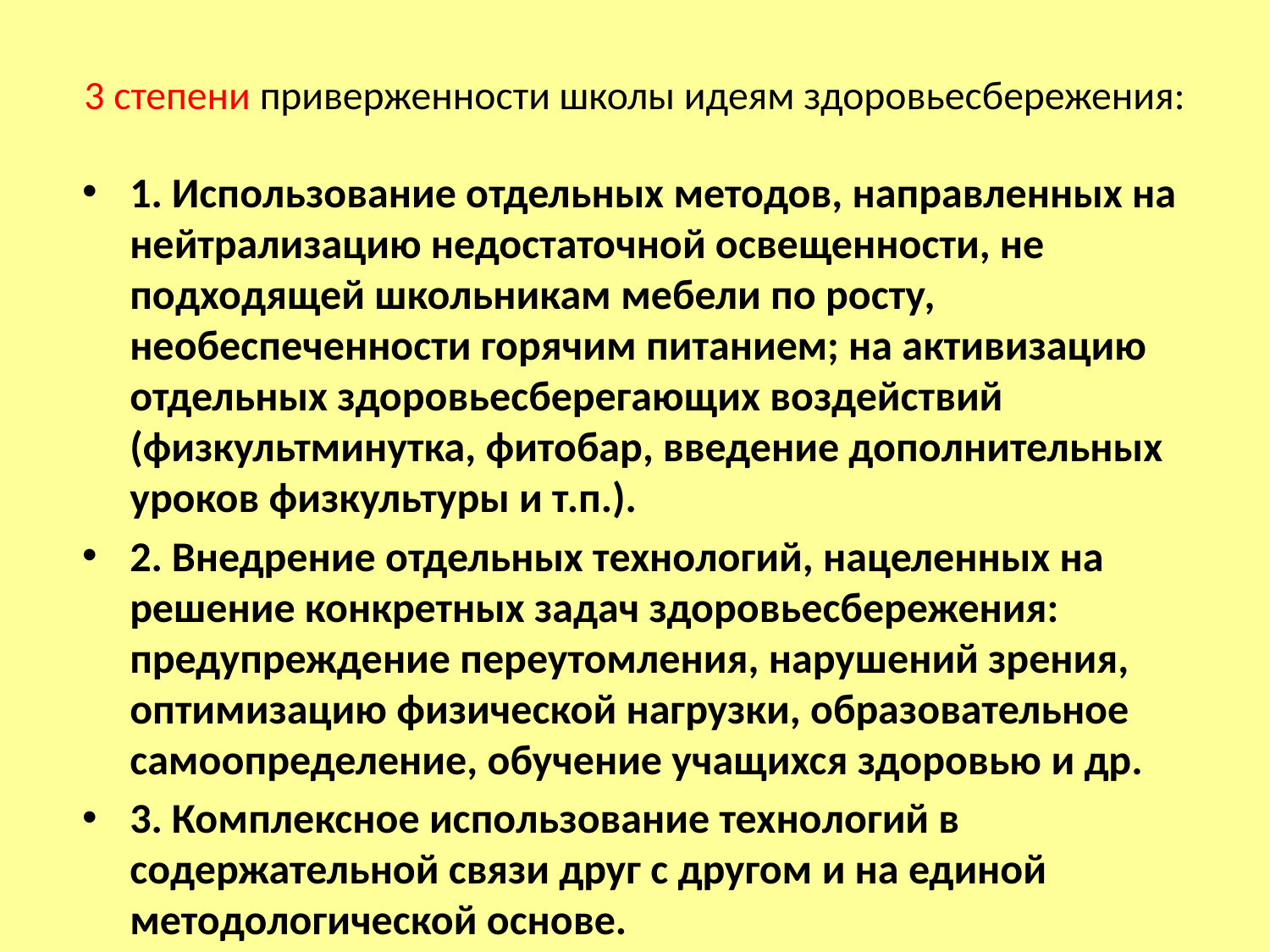

# 3 степени приверженности школы идеям здоровьесбережения:
1. Использование отдельных методов, направленных на нейтрализацию недостаточной освещенности, не подходящей школьникам мебели по росту, необеспеченности горячим питанием; на активизацию отдельных здоровьесберегающих воздействий (физкультминутка, фитобар, введение дополнительных уроков физкультуры и т.п.).
2. Внедрение отдельных технологий, нацеленных на решение конкретных задач здоровьесбережения: предупреждение переутомления, нарушений зрения, оптимизацию физической нагрузки, образовательное самоопределение, обучение учащихся здоровью и др.
3. Комплексное использование технологий в содержательной связи друг с другом и на единой методологической основе.